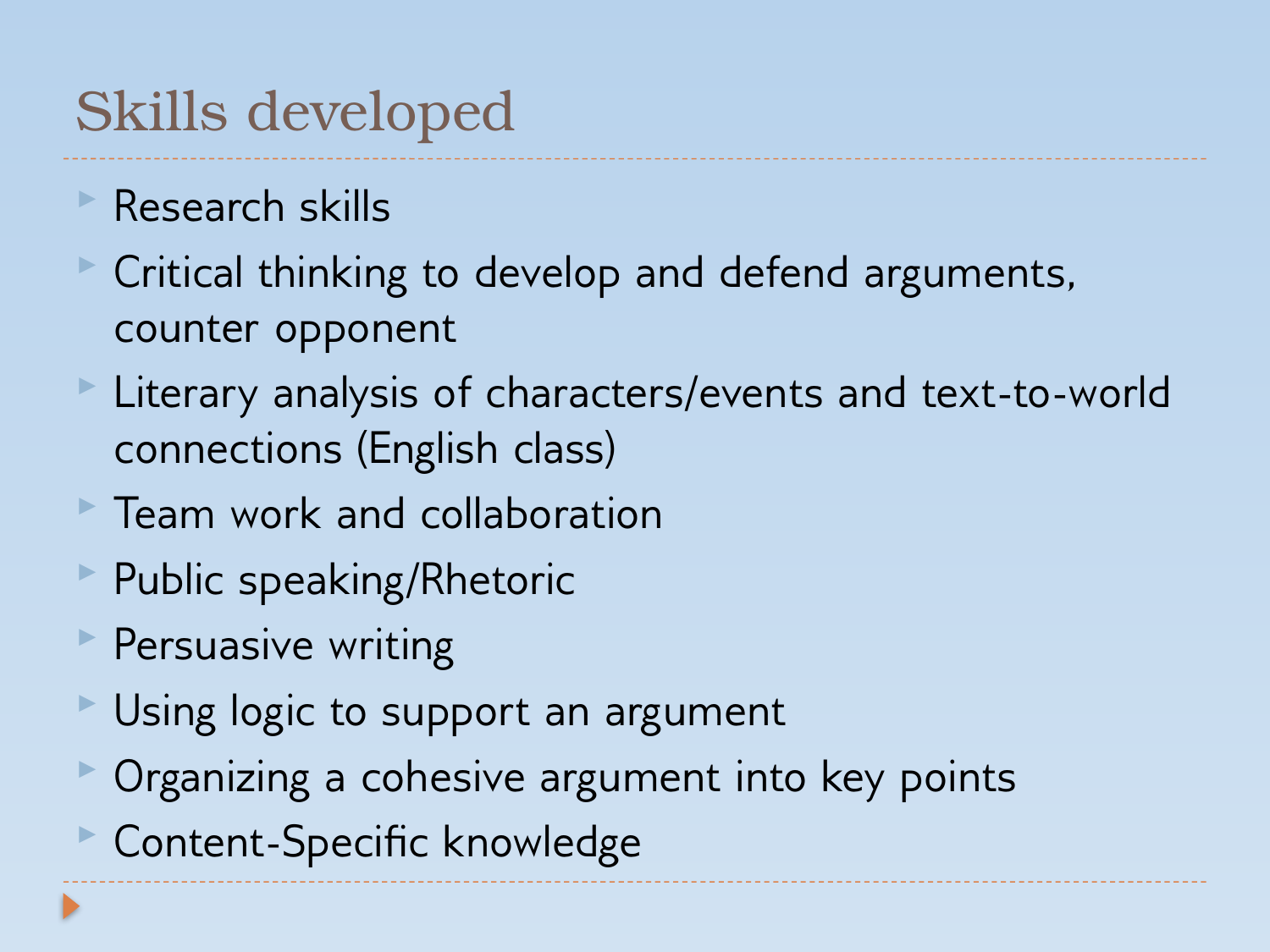

# Skills developed
Research skills
Critical thinking to develop and defend arguments, counter opponent
Literary analysis of characters/events and text-to-world connections (English class)
Team work and collaboration
Public speaking/Rhetoric
Persuasive writing
Using logic to support an argument
Organizing a cohesive argument into key points
Content-Specific knowledge